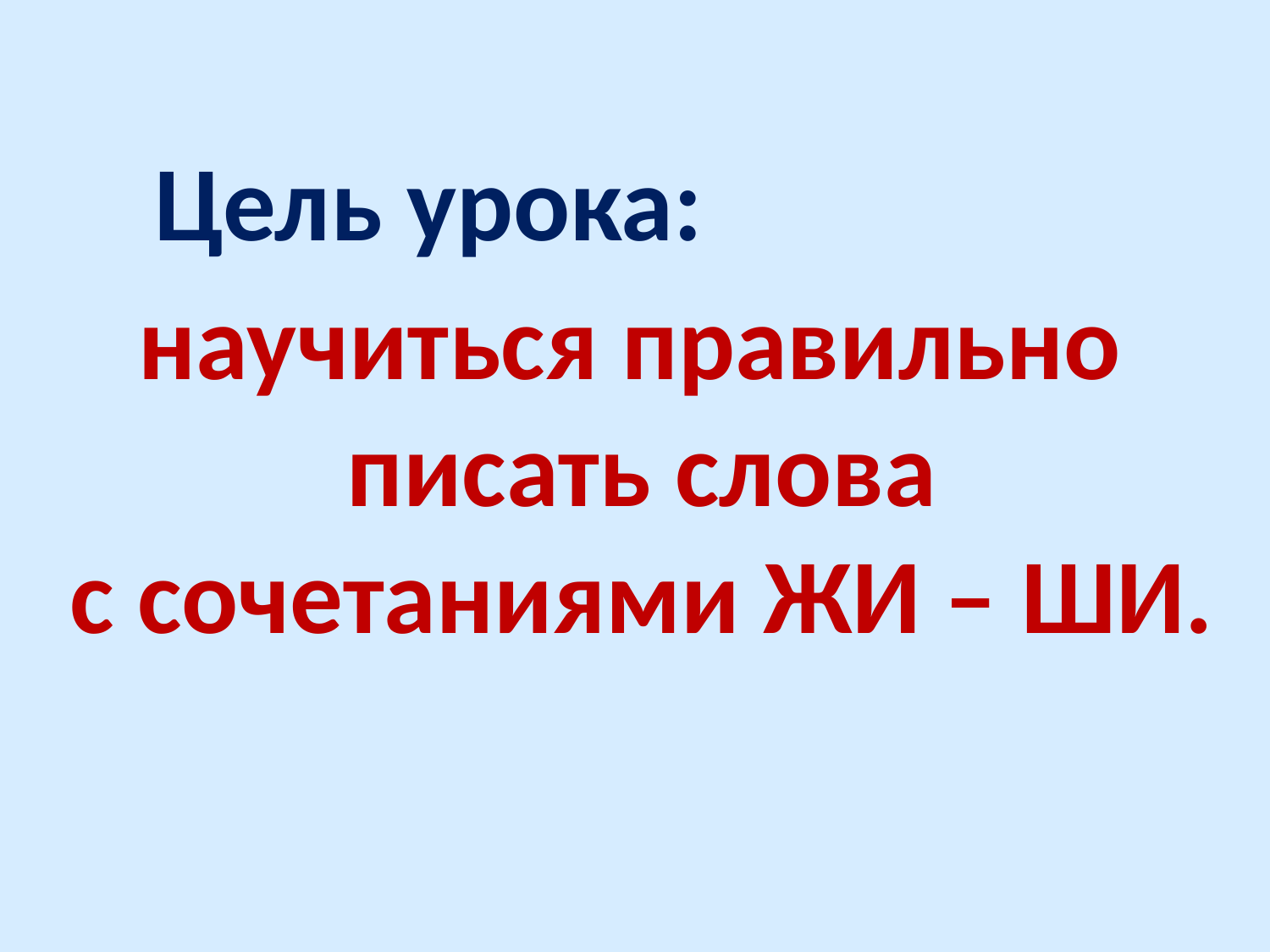

Цель урока:
научиться правильно
 писать слова
 с сочетаниями ЖИ – ШИ.